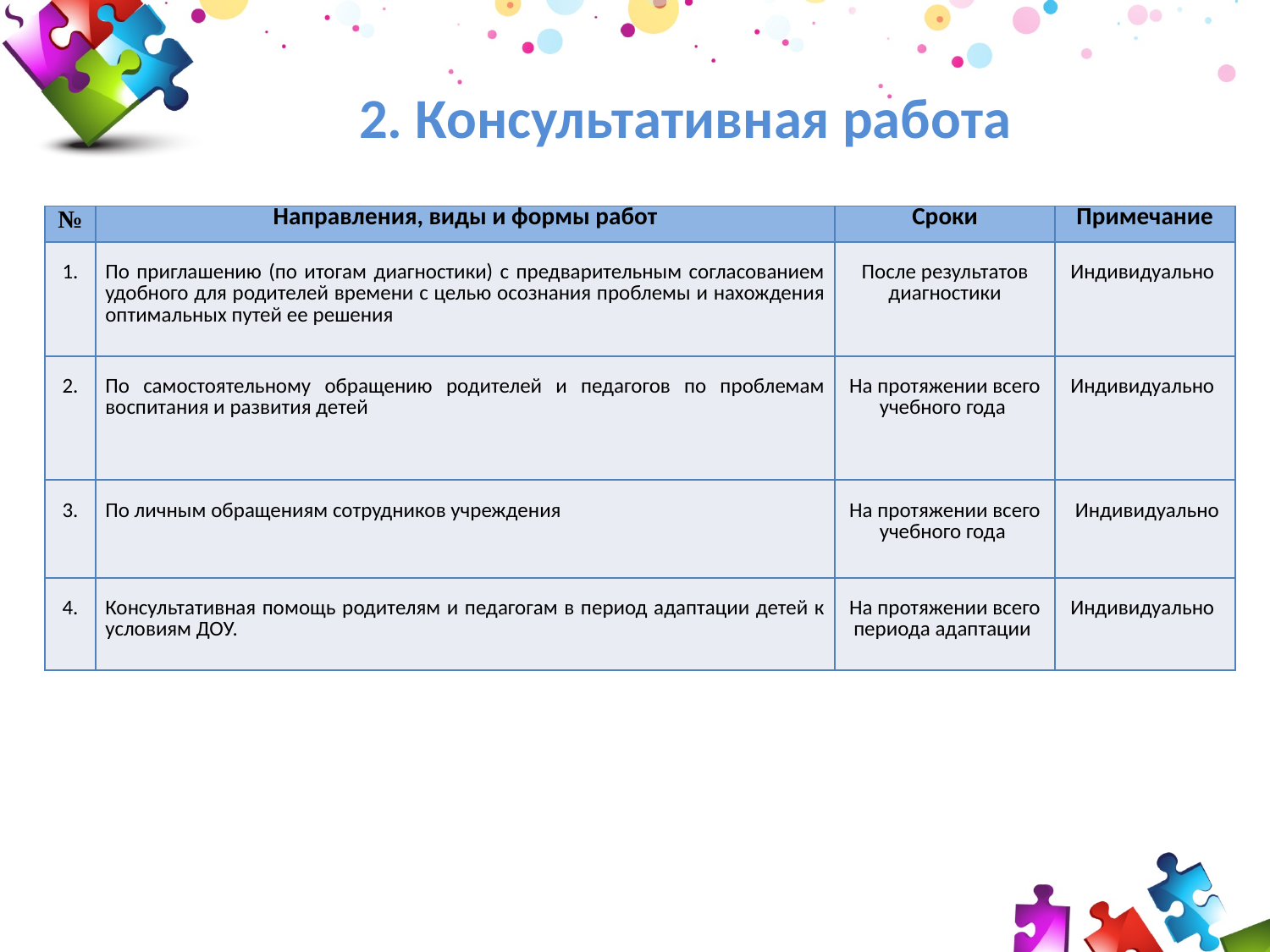

#
2. Консультативная работа
| № | Направления, виды и формы работ | Сроки | Примечание |
| --- | --- | --- | --- |
| 1. | По приглашению (по итогам диагностики) с предварительным согласованием удобного для родителей времени с целью осознания проблемы и нахождения оптимальных путей ее решения | После результатов диагностики | Индивидуально |
| 2. | По самостоятельному обращению родителей и педагогов по проблемам воспитания и развития детей | На протяжении всего учебного года | Индивидуально |
| 3. | По личным обращениям сотрудников учреждения | На протяжении всего учебного года | Индивидуально |
| 4. | Консультативная помощь родителям и педагогам в период адаптации детей к условиям ДОУ. | На протяжении всего периода адаптации | Индивидуально |